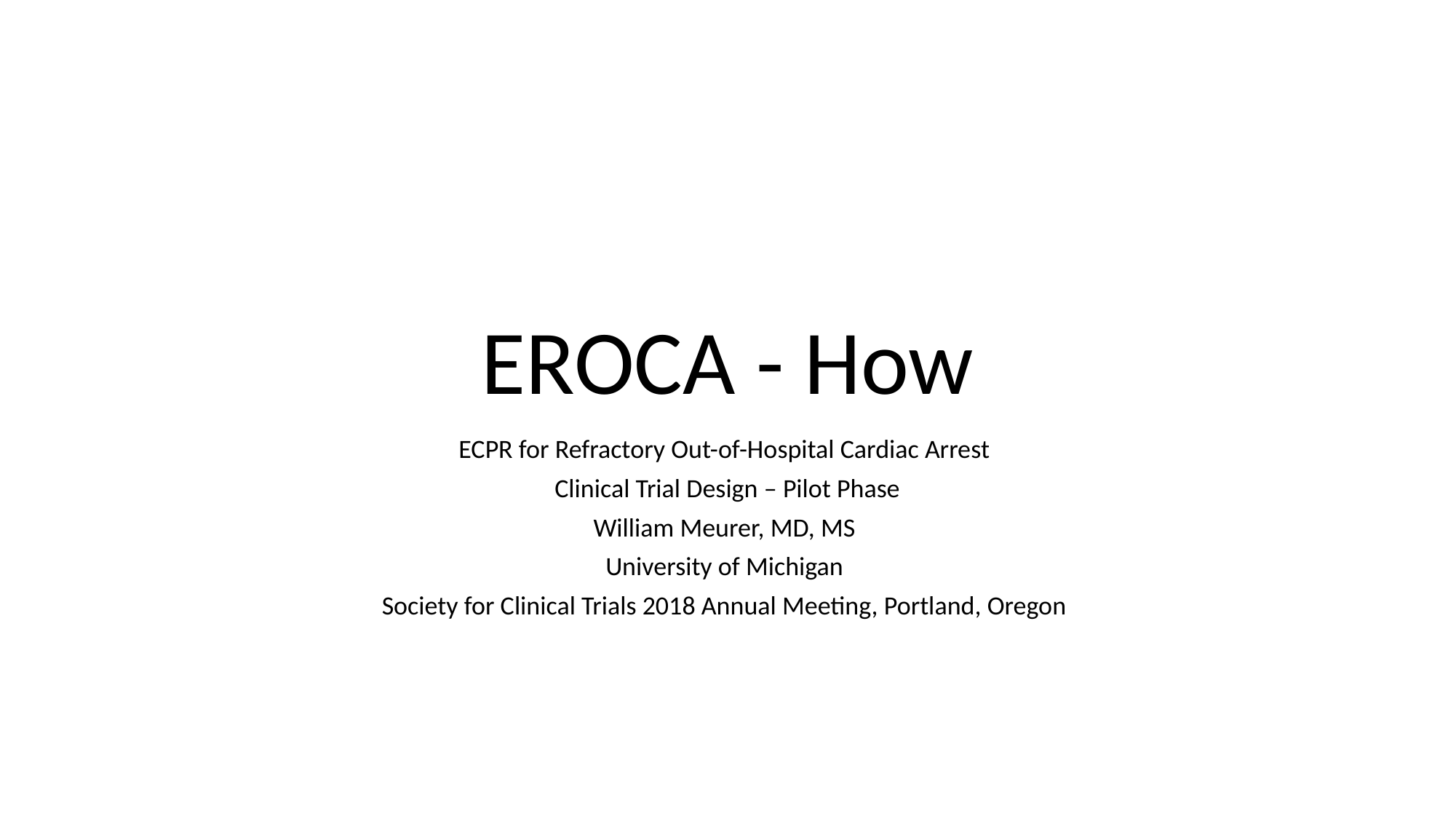

# EROCA - How
ECPR for Refractory Out-of-Hospital Cardiac Arrest
Clinical Trial Design – Pilot Phase
William Meurer, MD, MS
University of Michigan
Society for Clinical Trials 2018 Annual Meeting, Portland, Oregon